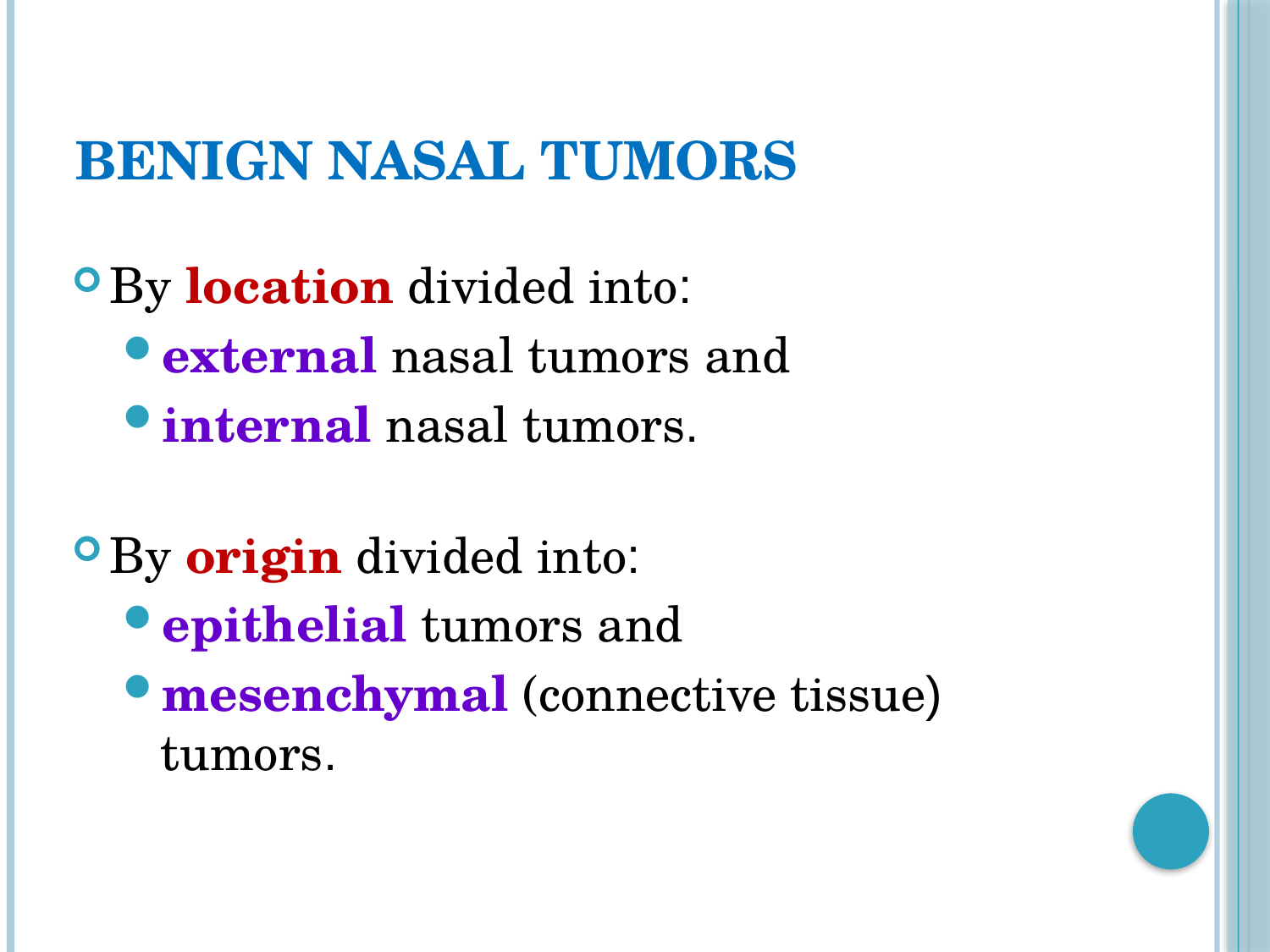

# Benign nasal tumors
By location divided into:
external nasal tumors and
internal nasal tumors.

By origin divided into:
epithelial tumors and
mesenchymal (connective tissue) tumors.